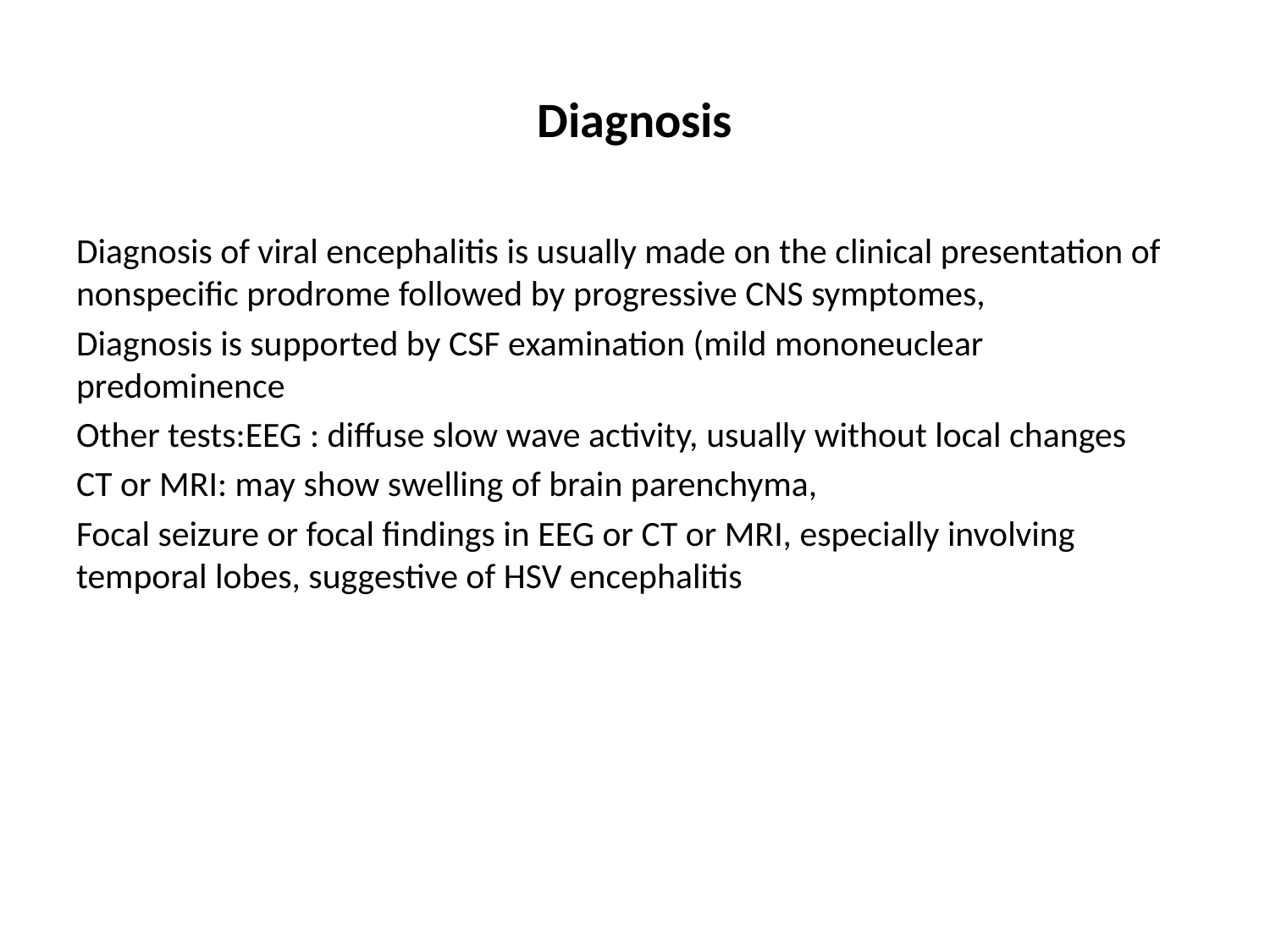

# Diagnosis
Diagnosis of viral encephalitis is usually made on the clinical presentation of nonspecific prodrome followed by progressive CNS symptomes,
Diagnosis is supported by CSF examination (mild mononeuclear predominence
Other tests:EEG : diffuse slow wave activity, usually without local changes
CT or MRI: may show swelling of brain parenchyma,
Focal seizure or focal findings in EEG or CT or MRI, especially involving temporal lobes, suggestive of HSV encephalitis